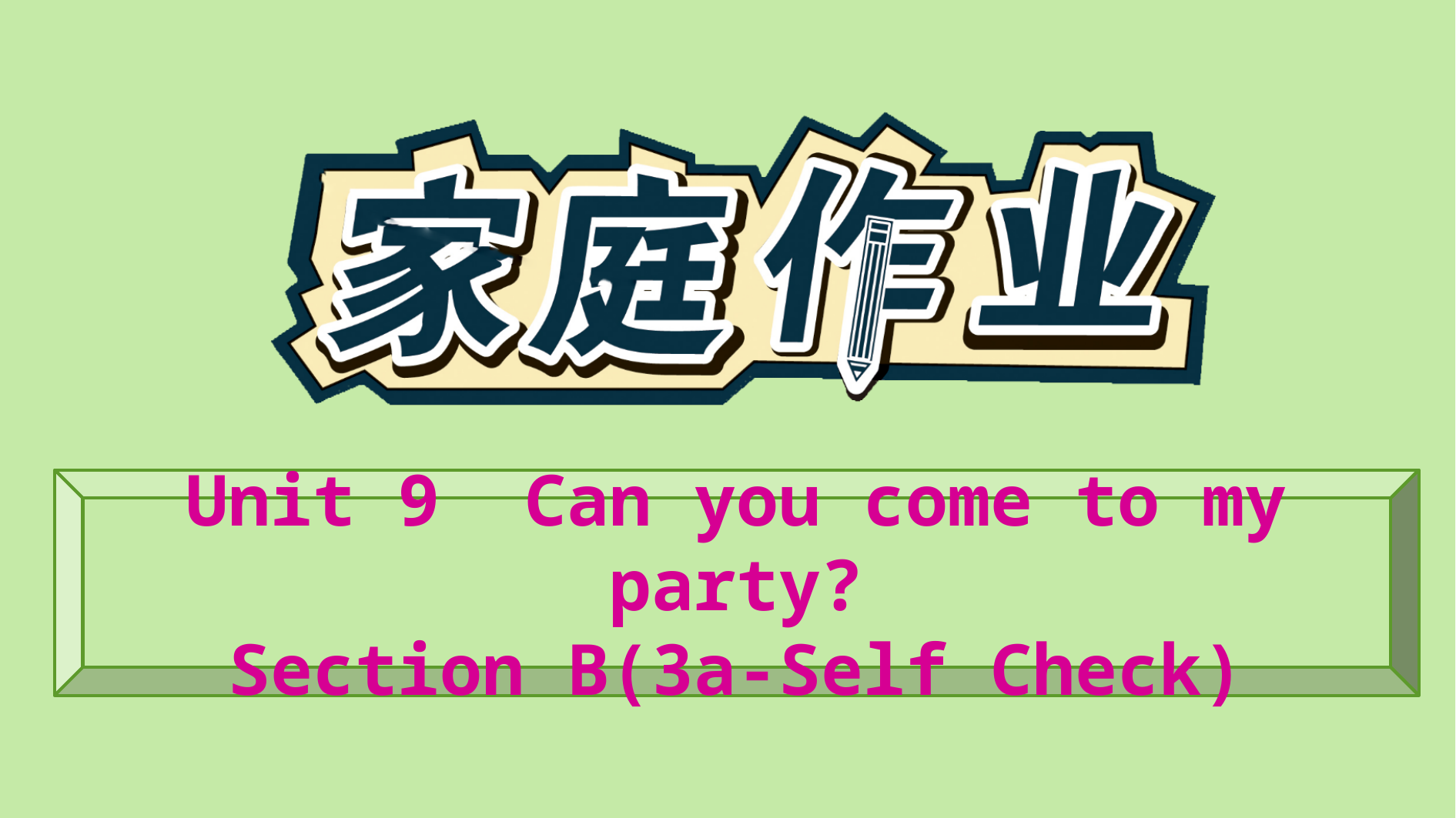

Unit 9  Can you come to my party?
Section B(3a-Self Check)